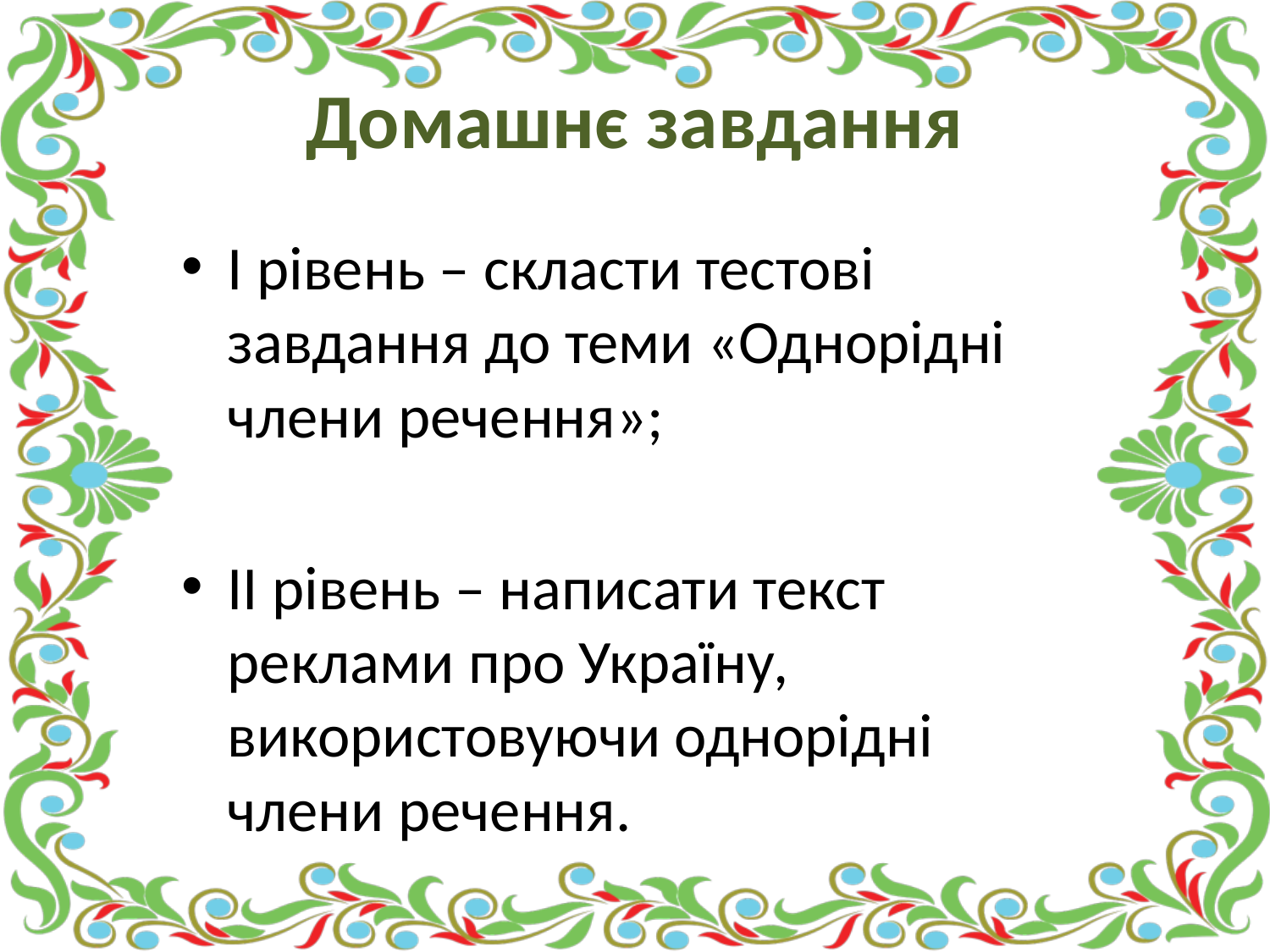

# Домашнє завдання
І рівень – скласти тестові завдання до теми «Однорідні члени речення»;

ІІ рівень – написати текст реклами про Україну, використовуючи однорідні члени речення.